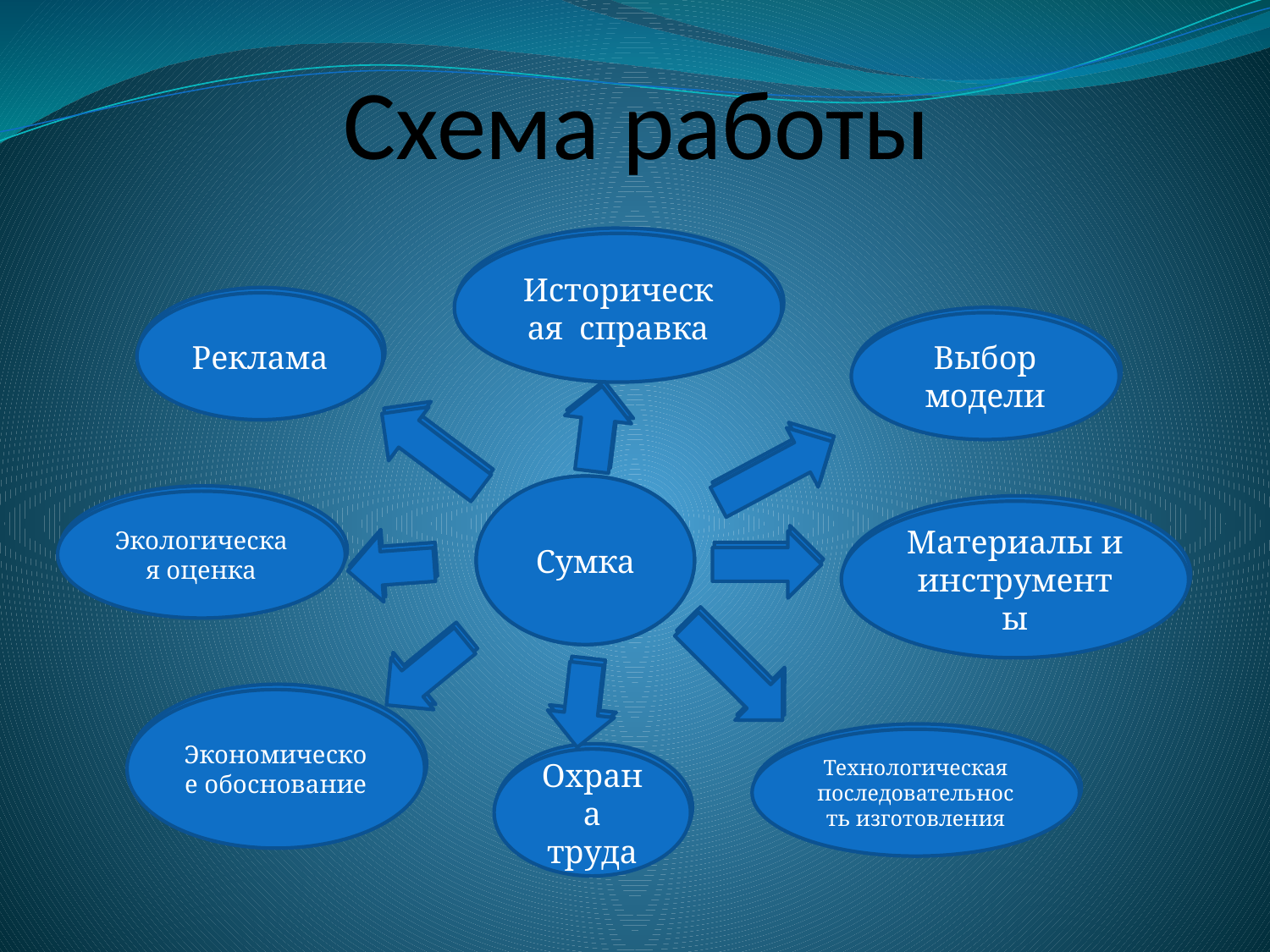

# Схема работы
Историческая  справка
Историческая  справка
Реклама
Реклама
Выбор модели
Выбор модели

Сумка
Сумка
Экологическая оценка
Экологическая оценка
Материалы и инструменты
Материалы и инструменты

Экономическое обоснование
Экономическое обоснование
Технологическая последовательность изготовления
Технологическая последовательность изготовления
Охрана труда
Охрана труда